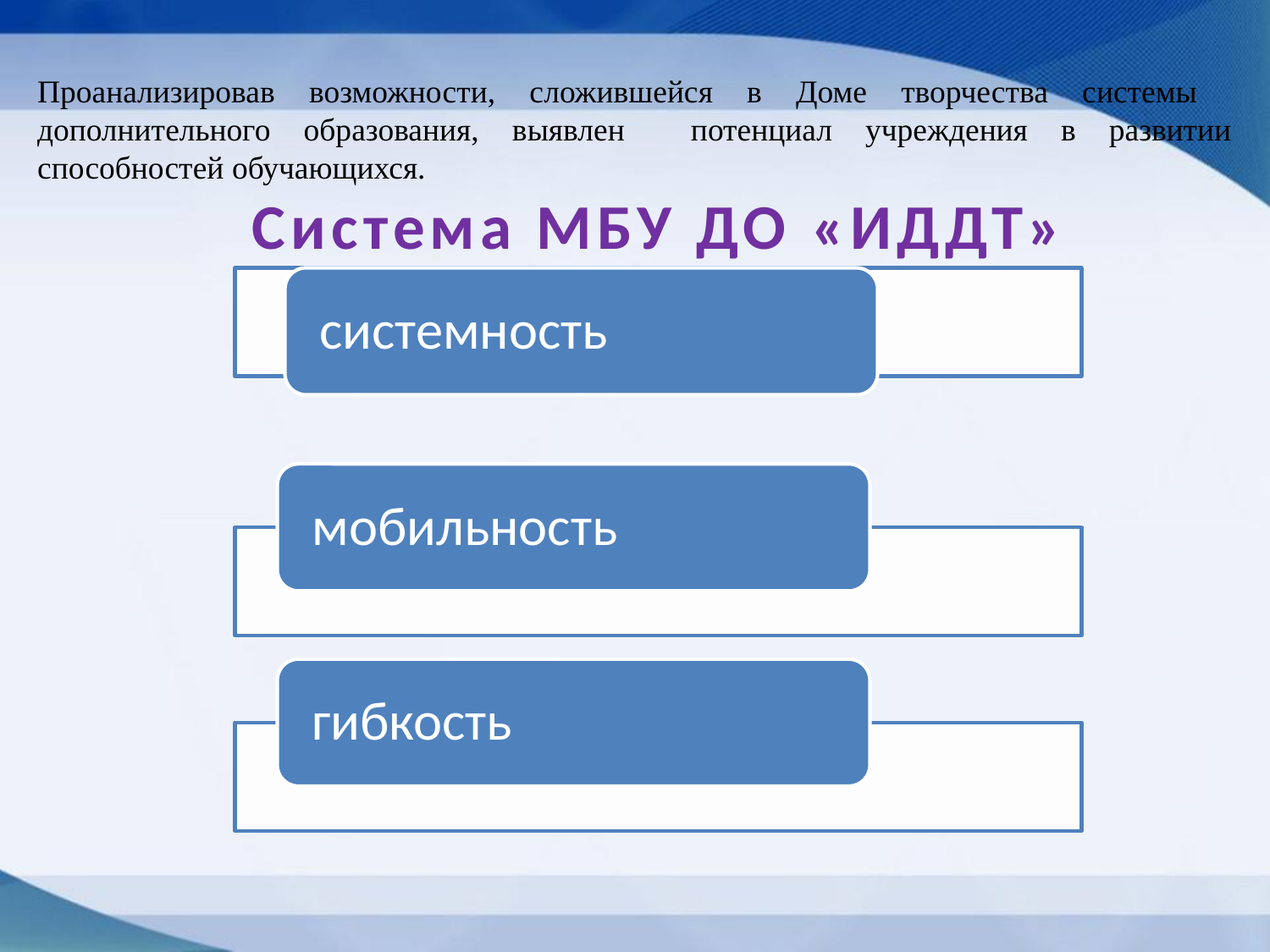

Проанализировав возможности, сложившейся в Доме творчества системы  дополнительного образования, выявлен  потенциал учреждения в развитии способностей обучающихся.
# Система МБУ ДО «ИДДТ»

системность
мобильность
гибкость